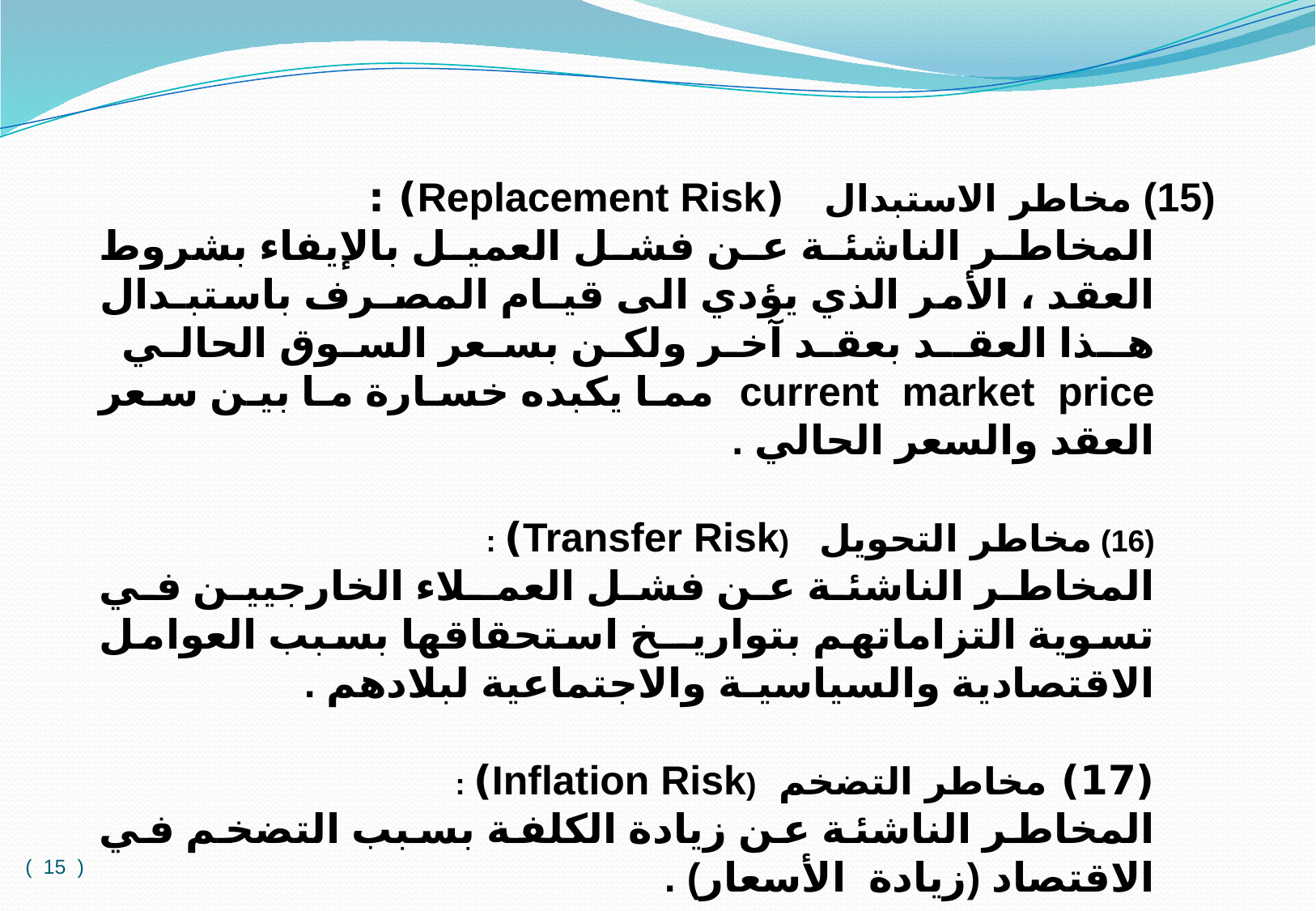

(15) مخاطر الاستبدال   (Replacement Risk) :
المخاطر الناشئة عن فشل العميل بالإيفاء بشروط العقد ، الأمر الذي يؤدي الى قيـام المصـرف باستبـدال هـذا العقـد بعقد آخر ولكن بسعر السوق الحالي   current market price  مما يكبده خسارة ما بين سعر العقد والسعر الحالي .

(16) مخاطر التحويل   (Transfer Risk) :
المخاطر الناشئة عن فشل العمـلاء الخارجيين في تسوية التزاماتهم بتواريــخ استحقاقها بسبب العوامل الاقتصادية والسياسيـة والاجتماعية لبلادهم .

(17) مخاطر التضخم  (Inflation Risk) :
المخاطر الناشئة عن زيادة الكلفة بسبب التضخم في الاقتصاد (زيادة  الأسعار) .

(  15  )